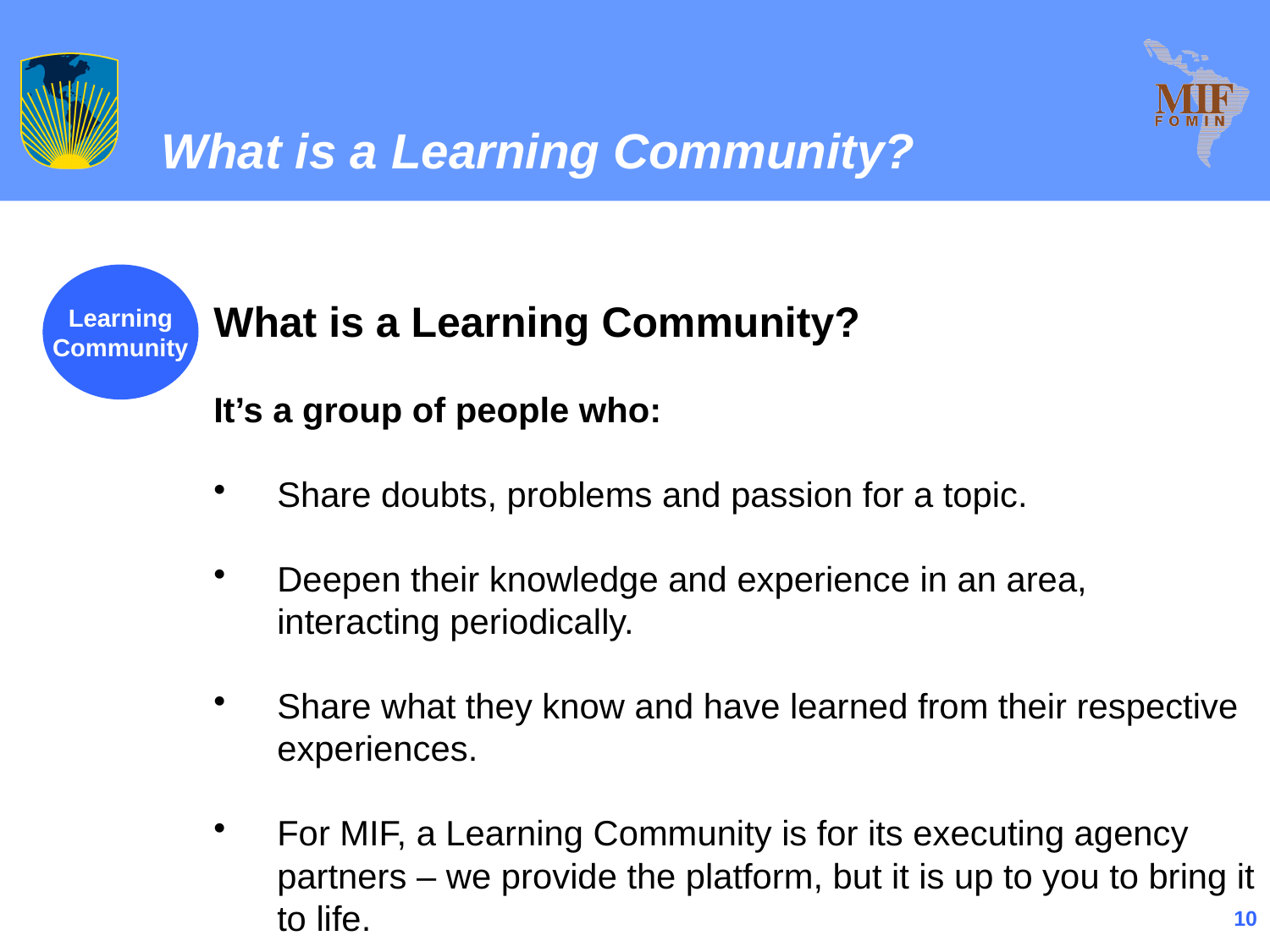

What is a Learning Community?

What is a Learning Community?

It’s a group of people who:

Share doubts, problems and passion for a topic.

Deepen their knowledge and experience in an area, interacting periodically.

Share what they know and have learned from their respective experiences.

For MIF, a Learning Community is for its executing agency partners – we provide the platform, but it is up to you to bring it to life.

Learning
Community